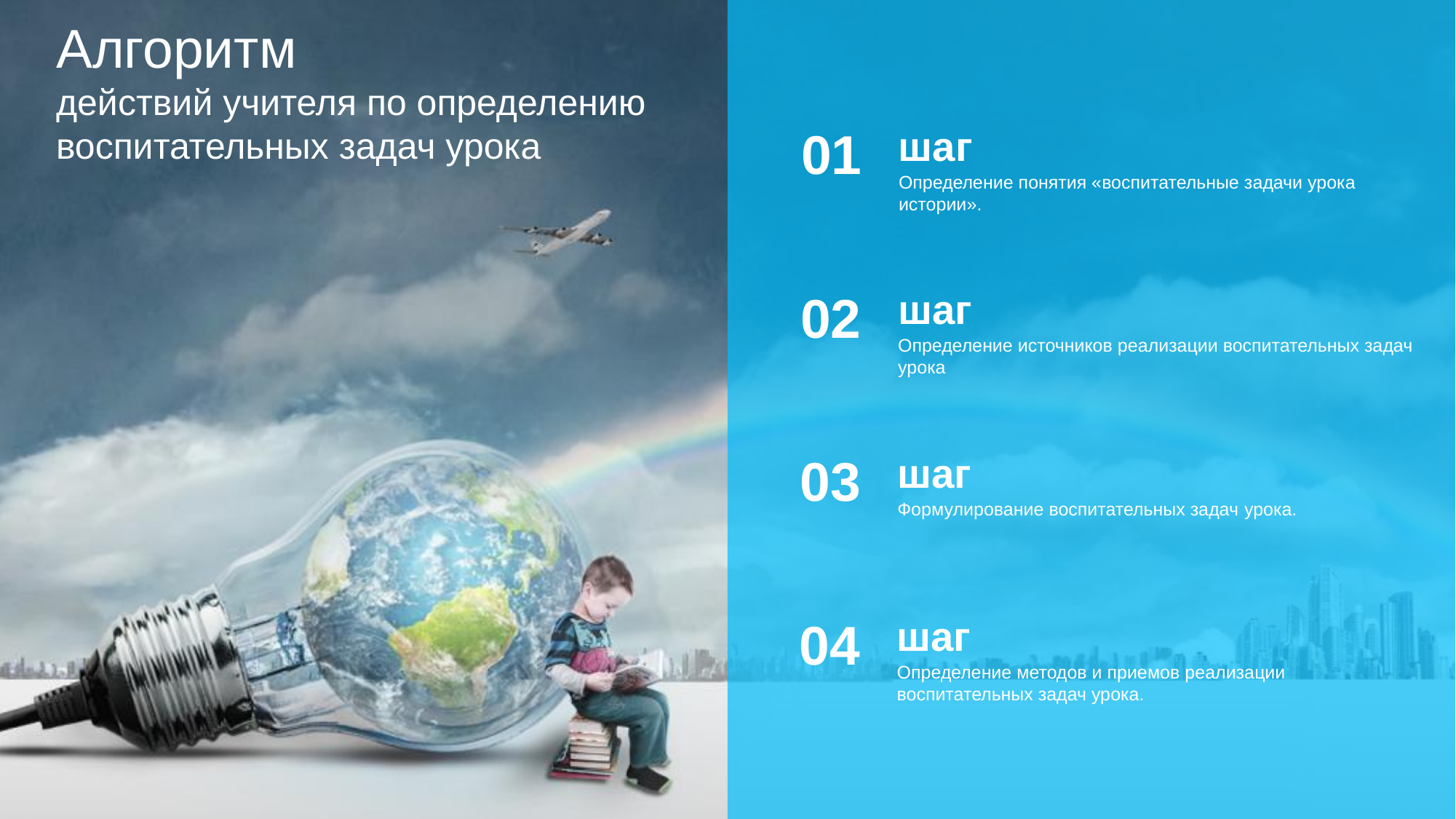

Алгоритм
действий учителя по определению воспитательных задач урока
01
шаг
Определение понятия «воспитательные задачи урока истории».
02
шаг
Определение источников реализации воспитательных задач урока
03
шаг
Формулирование воспитательных задач урока.
04
шаг
Определение методов и приемов реализации воспитательных задач урока.